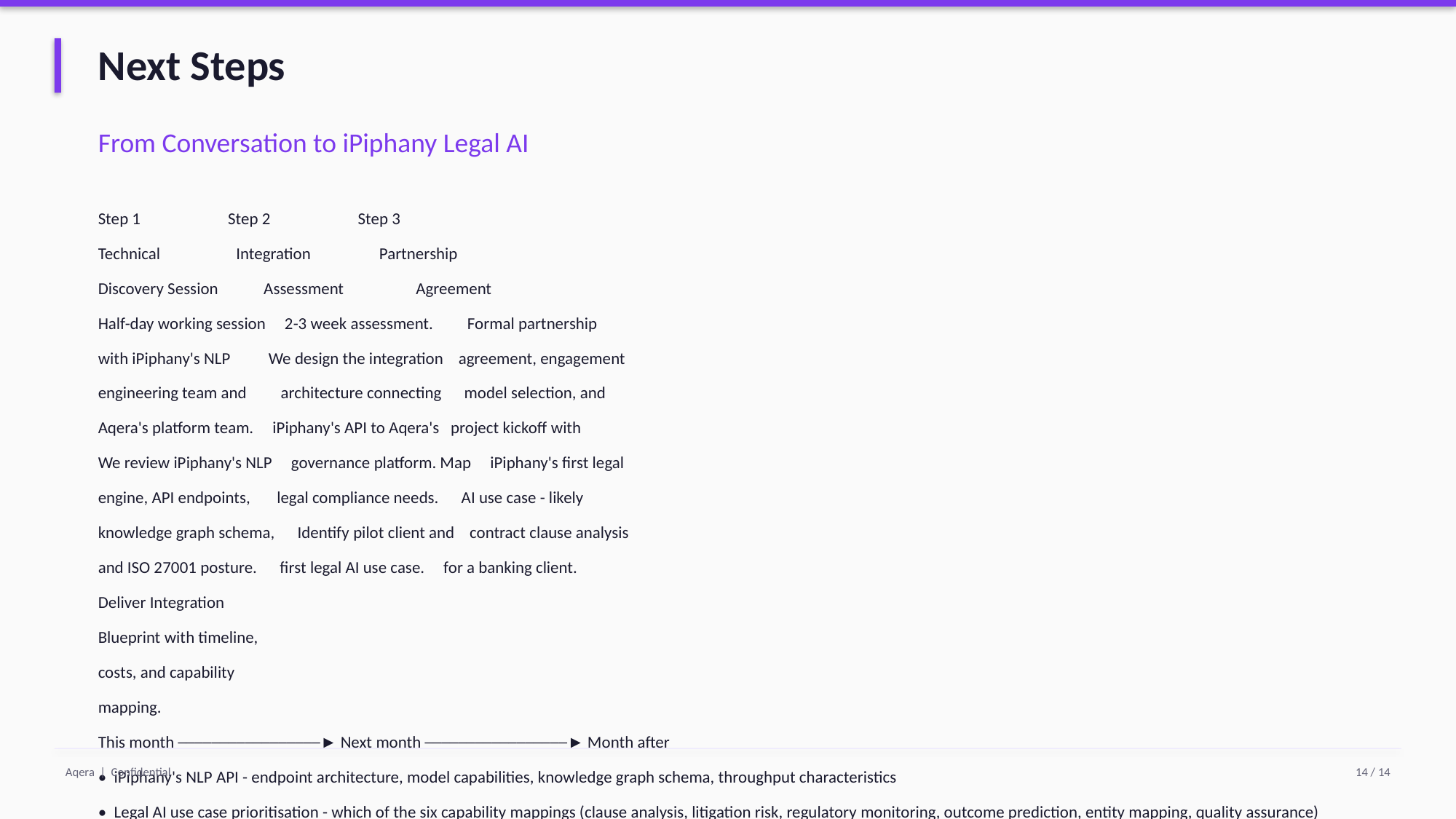

Next Steps

From Conversation to iPiphany Legal AI
Step 1                       Step 2                       Step 3
Technical                    Integration                  Partnership
Discovery Session            Assessment                   Agreement
Half-day working session     2-3 week assessment.         Formal partnership
with iPiphany's NLP          We design the integration    agreement, engagement
engineering team and         architecture connecting      model selection, and
Aqera's platform team.     iPiphany's API to Aqera's   project kickoff with
We review iPiphany's NLP     governance platform. Map     iPiphany's first legal
engine, API endpoints,       legal compliance needs.      AI use case - likely
knowledge graph schema,      Identify pilot client and    contract clause analysis
and ISO 27001 posture.      first legal AI use case.     for a banking client.
Deliver Integration
Blueprint with timeline,
costs, and capability
mapping.
This month ─────────────────► Next month ─────────────────► Month after
•  iPiphany's NLP API - endpoint architecture, model capabilities, knowledge graph schema, throughput characteristics
•  Legal AI use case prioritisation - which of the six capability mappings (clause analysis, litigation risk, regulatory monitoring, outcome prediction, entity mapping, quality assurance) ships first
•  Existing client opportunities - which banking, insurance, or utilities clients have expressed interest in legal AI, or which legal departments represent the best pilot
•  Legal compliance requirements - SRA Standards, Legal Services Act, GDPR legal data provisions, professional privilege, and how they intersect with iPiphany's existing ISO 27001 controls
•  Commercial model - which engagement option (Platform Integration, Co-Delivery, or White-Label) fits iPiphany's growth stage and Touchpoint Group's strategic direction
Aqera
[Contact Name], [Title]
[Email]
[Phone]
A company built on AI - partnering with iPiphany AI to govern the future of legal intelligence.
---
This document is confidential and intended solely for iPiphany AI (a Touchpoint Group company). All pricing is indicative and subject to final scoping and mutual agreement.

Aqera  |  Confidential
14 / 14